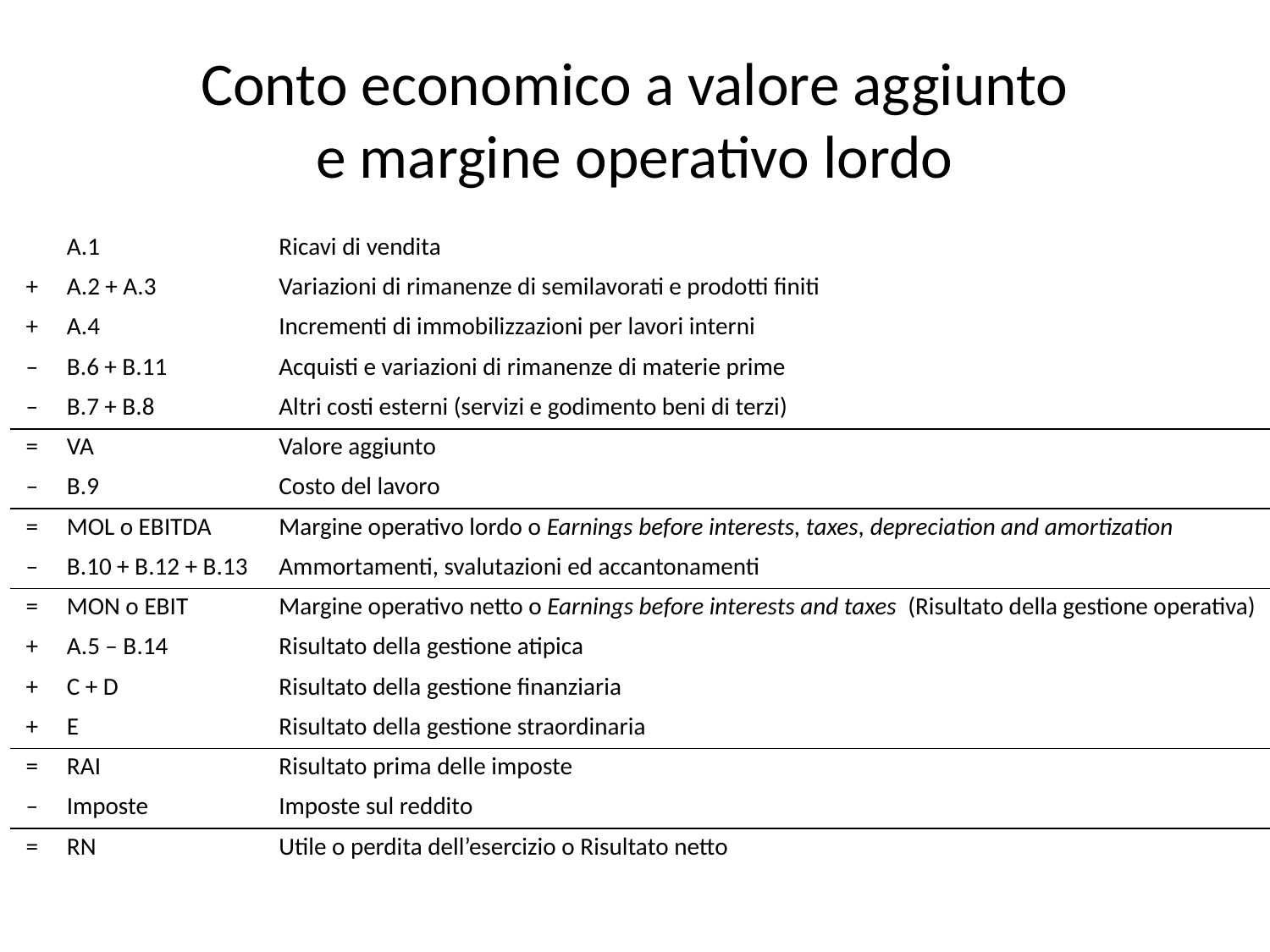

# Conto economico a valore aggiunto e margine operativo lordo
|  | A.1 | Ricavi di vendita |
| --- | --- | --- |
| + | A.2 + A.3 | Variazioni di rimanenze di semilavorati e prodotti finiti |
| + | A.4 | Incrementi di immobilizzazioni per lavori interni |
| – | B.6 + B.11 | Acquisti e variazioni di rimanenze di materie prime |
| – | B.7 + B.8 | Altri costi esterni (servizi e godimento beni di terzi) |
| = | VA | Valore aggiunto |
| – | B.9 | Costo del lavoro |
| = | MOL o EBITDA | Margine operativo lordo o Earnings before interests, taxes, depreciation and amortization |
| – | B.10 + B.12 + B.13 | Ammortamenti, svalutazioni ed accantonamenti |
| = | MON o EBIT | Margine operativo netto o Earnings before interests and taxes (Risultato della gestione operativa) |
| + | A.5 – B.14 | Risultato della gestione atipica |
| + | C + D | Risultato della gestione finanziaria |
| + | E | Risultato della gestione straordinaria |
| = | RAI | Risultato prima delle imposte |
| – | Imposte | Imposte sul reddito |
| = | RN | Utile o perdita dell’esercizio o Risultato netto |